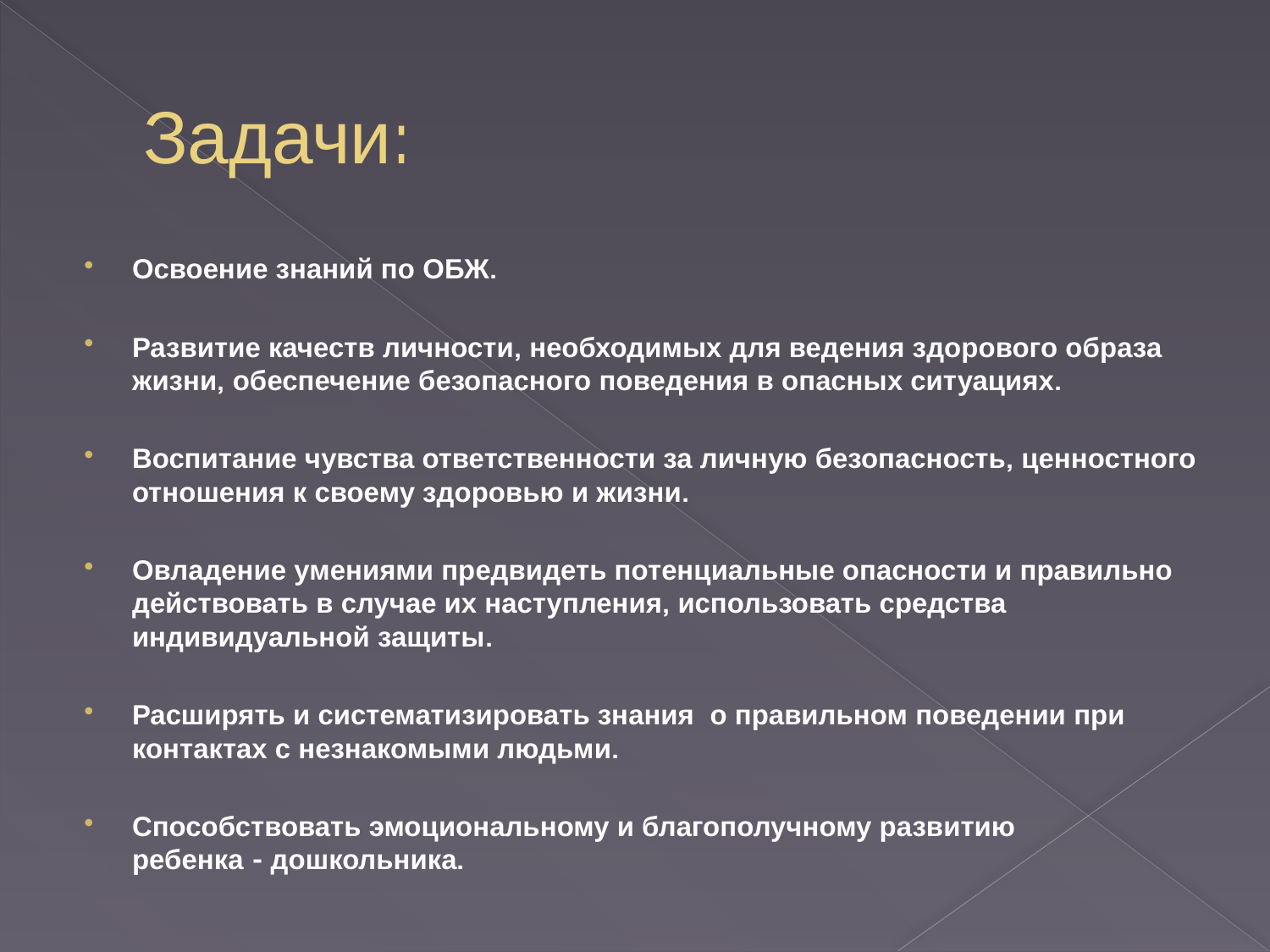

# Задачи:

Освоение знаний по ОБЖ.

Развитие качеств личности, необходимых для ведения здорового образа жизни, обеспечение безопасного поведения в опасных ситуациях.

Воспитание чувства ответственности за личную безопасность, ценностного отношения к своему здоровью и жизни.

Овладение умениями предвидеть потенциальные опасности и правильно действовать в случае их наступления, использовать средства индивидуальной защиты.

Расширять и систематизировать знания  о правильном поведении при контактах с незнакомыми людьми.

Способствовать эмоциональному и благополучному развитию                 ребенка - дошкольника.